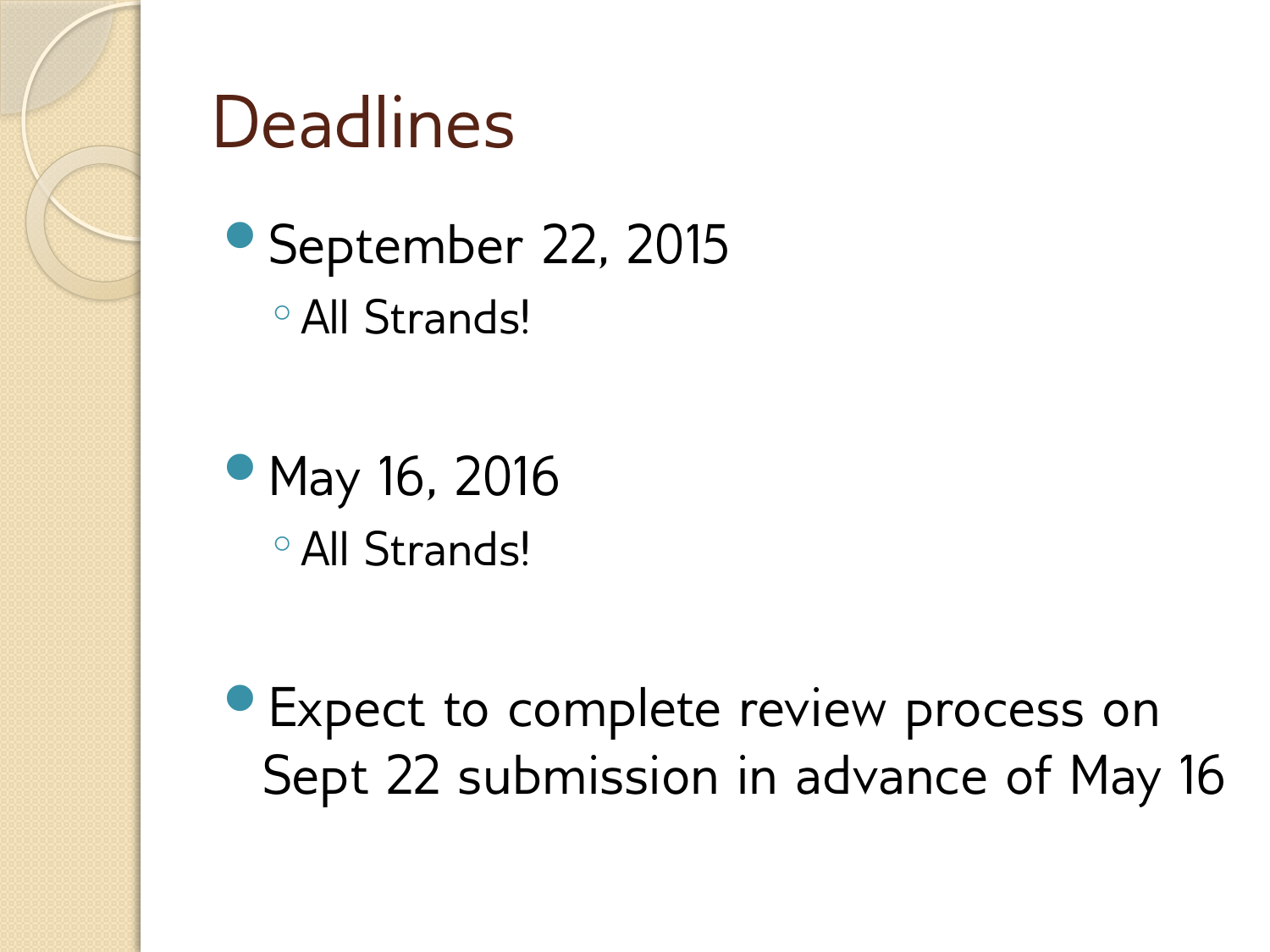

# Deadlines
September 22, 2015
All Strands!

May 16, 2016
All Strands!

Expect to complete review process on Sept 22 submission in advance of May 16